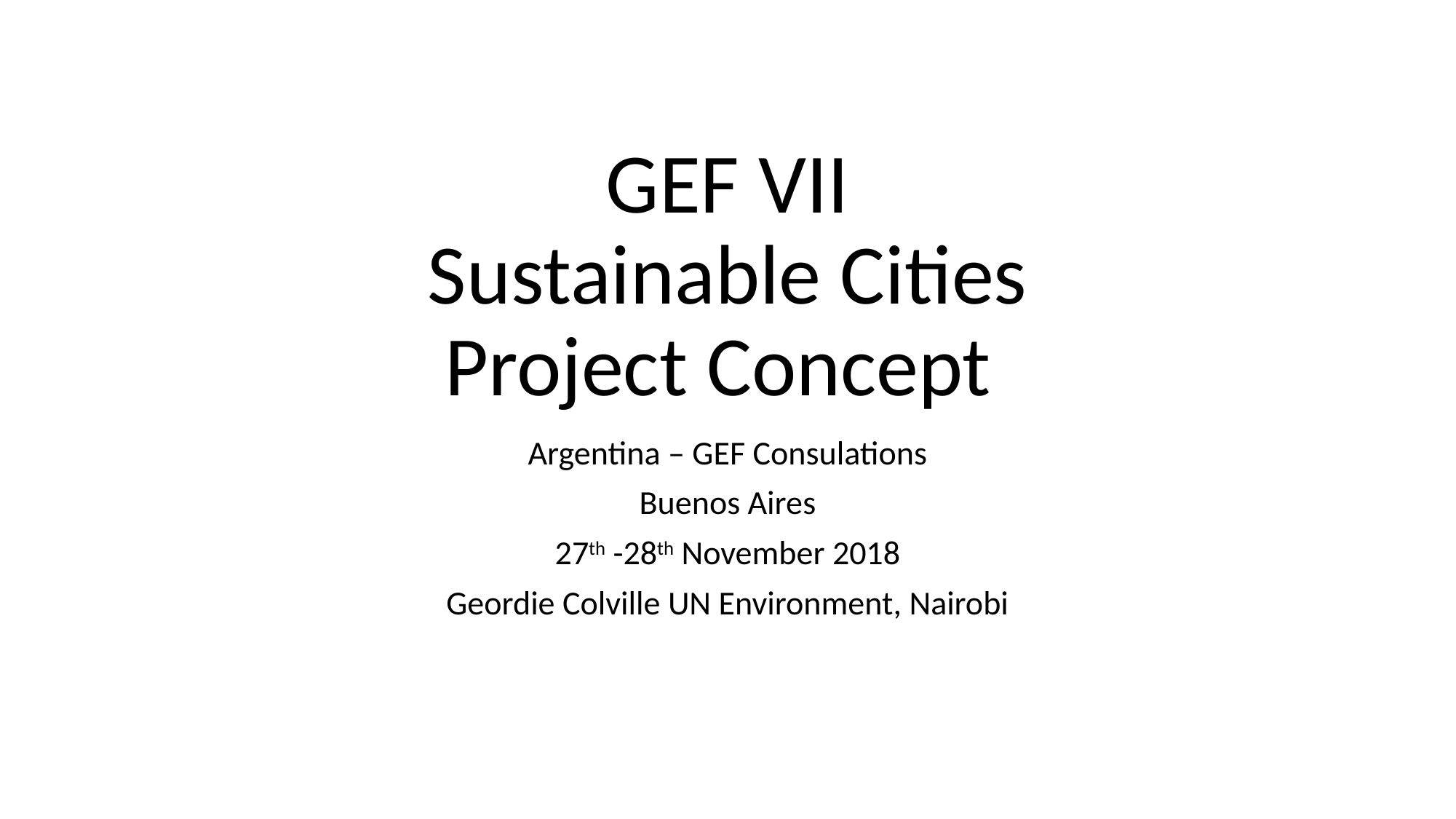

# GEF VII Sustainable Cities Project Concept
Argentina – GEF Consulations
Buenos Aires
27th -28th November 2018
Geordie Colville UN Environment, Nairobi